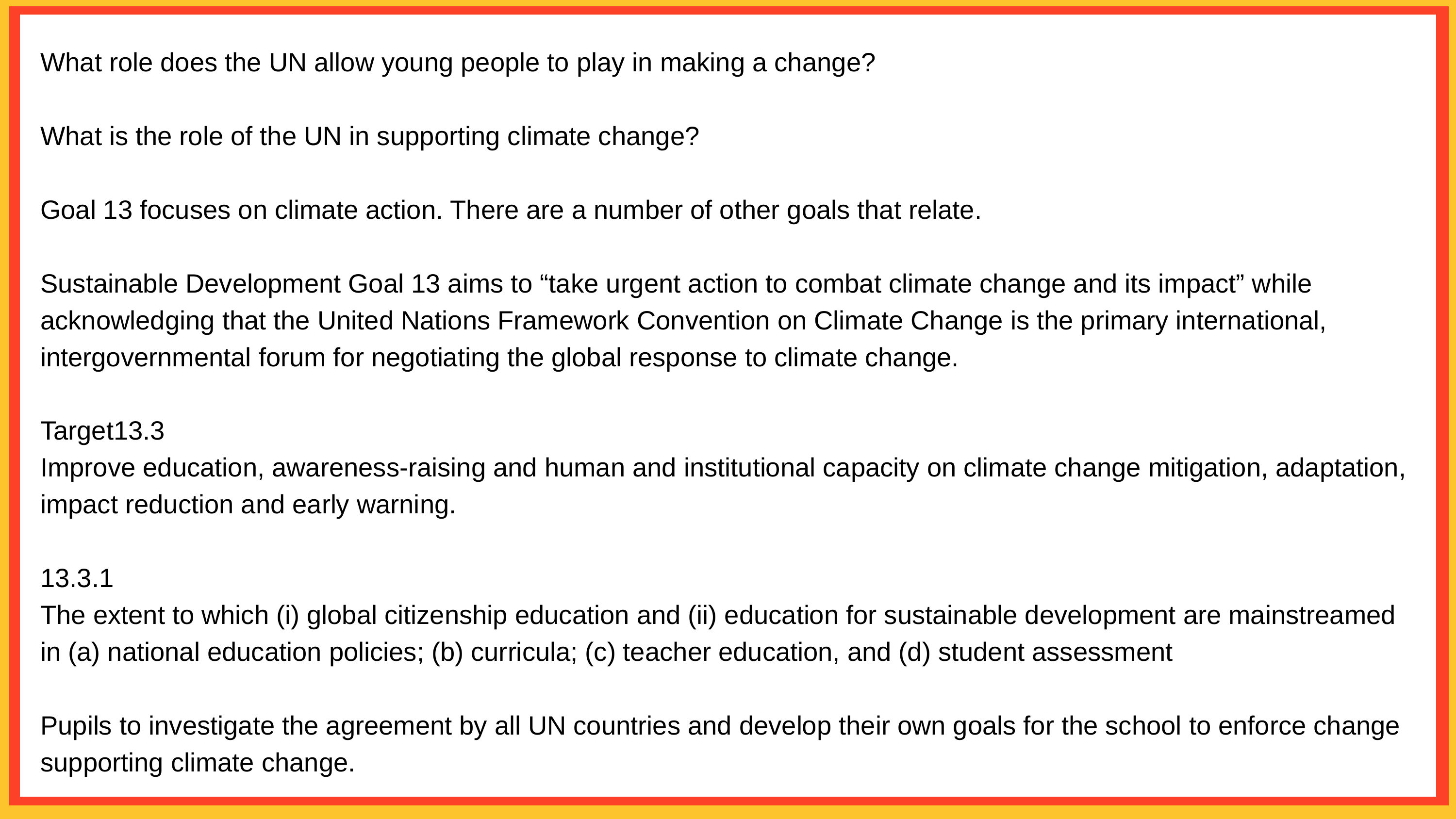

What role does the UN allow young people to play in making a change?

What is the role of the UN in supporting climate change?

Goal 13 focuses on climate action. There are a number of other goals that relate.

Sustainable Development Goal 13 aims to “take urgent action to combat climate change and its impact” while acknowledging that the United Nations Framework Convention on Climate Change is the primary international, intergovernmental forum for negotiating the global response to climate change.

Target13.3
Improve education, awareness-raising and human and institutional capacity on climate change mitigation, adaptation, impact reduction and early warning.

13.3.1
The extent to which (i) global citizenship education and (ii) education for sustainable development are mainstreamed in (a) national education policies; (b) curricula; (c) teacher education, and (d) student assessment

Pupils to investigate the agreement by all UN countries and develop their own goals for the school to enforce change supporting climate change.